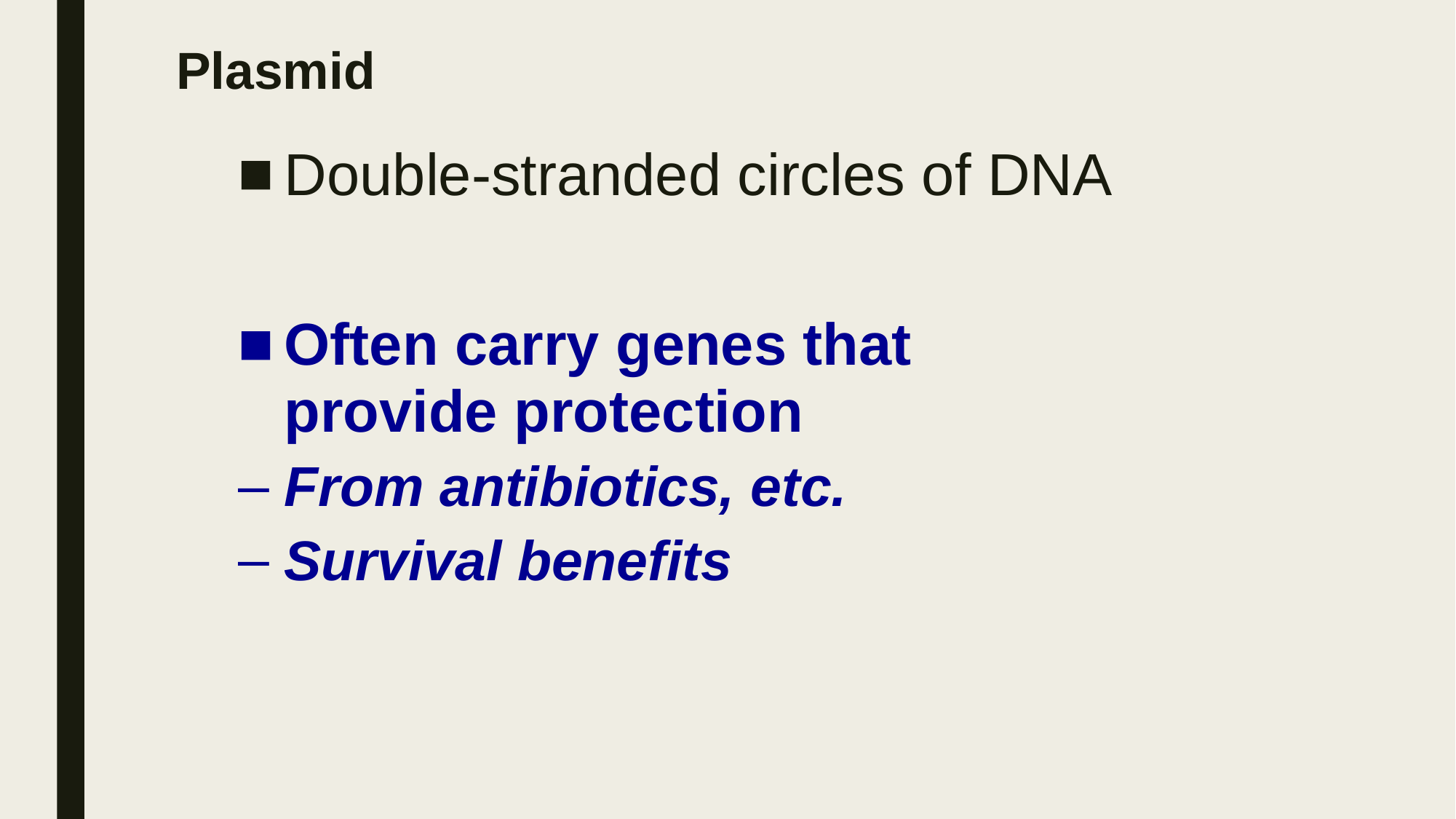

# Plasmid
Double-stranded circles of DNA

Often carry genes that provide protection
From antibiotics, etc.
Survival benefits